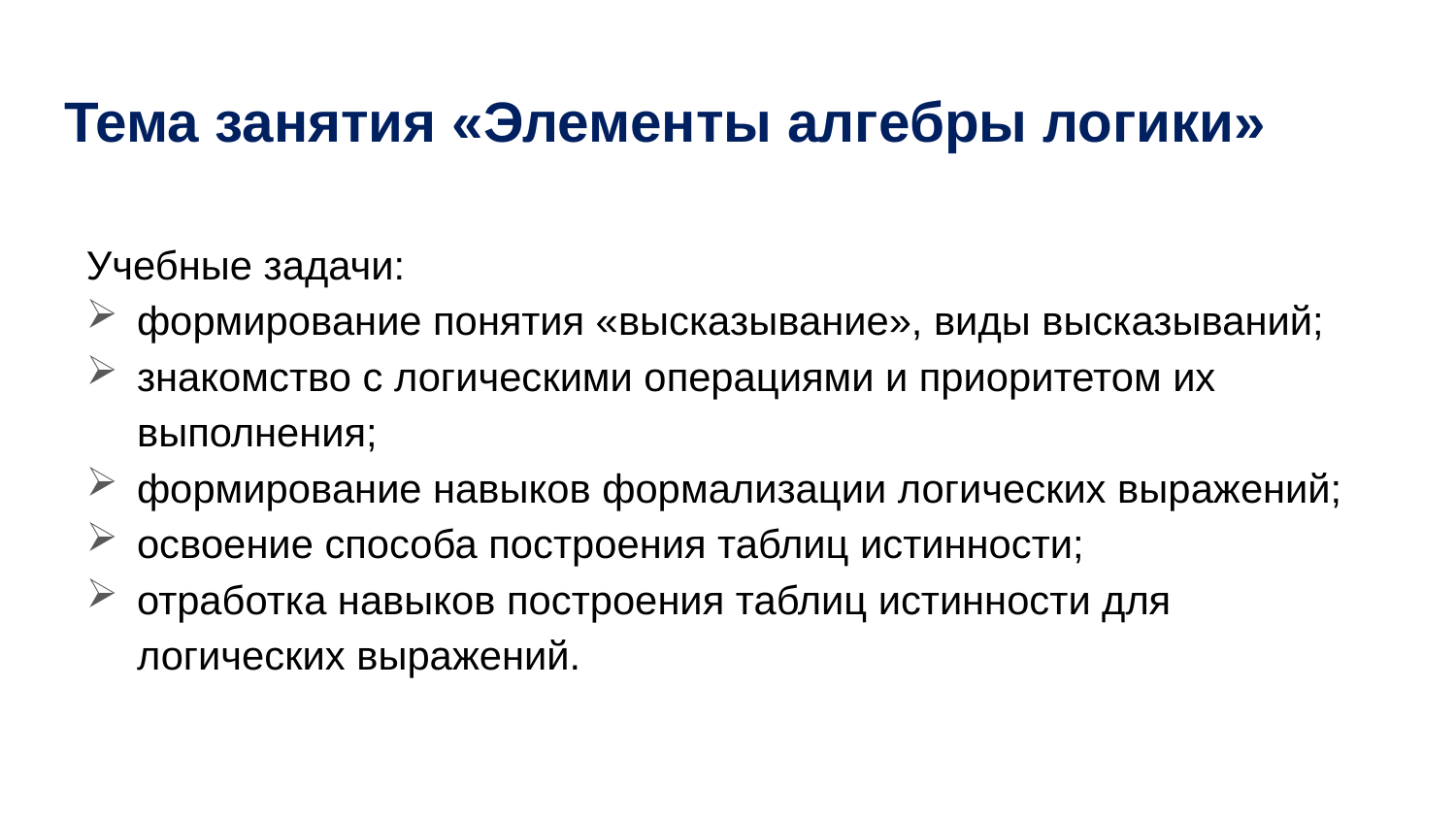

# Тема занятия «Элементы алгебры логики»

Учебные задачи:
формирование понятия «высказывание», виды высказываний;
знакомство с логическими операциями и приоритетом их выполнения;
формирование навыков формализации логических выражений;
освоение способа построения таблиц истинности;
отработка навыков построения таблиц истинности для логических выражений.